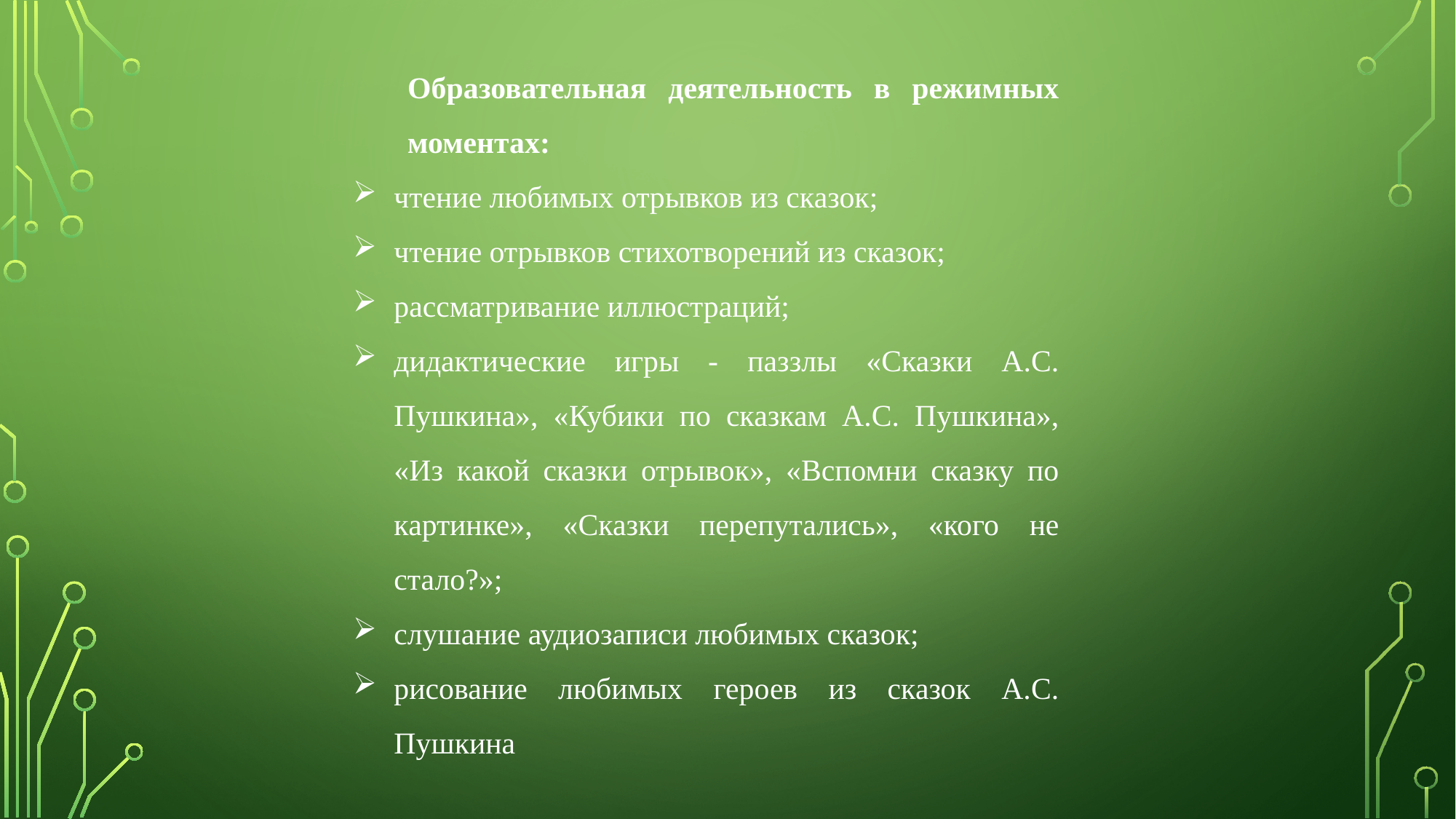

Образовательная деятельность в режимных моментах:
чтение любимых отрывков из сказок;
чтение отрывков стихотворений из сказок;
рассматривание иллюстраций;
дидактические игры - паззлы «Сказки А.С. Пушкина», «Кубики по сказкам А.С. Пушкина», «Из какой сказки отрывок», «Вспомни сказку по картинке», «Сказки перепутались», «кого не стало?»;
слушание аудиозаписи любимых сказок;
рисование любимых героев из сказок А.С. Пушкина